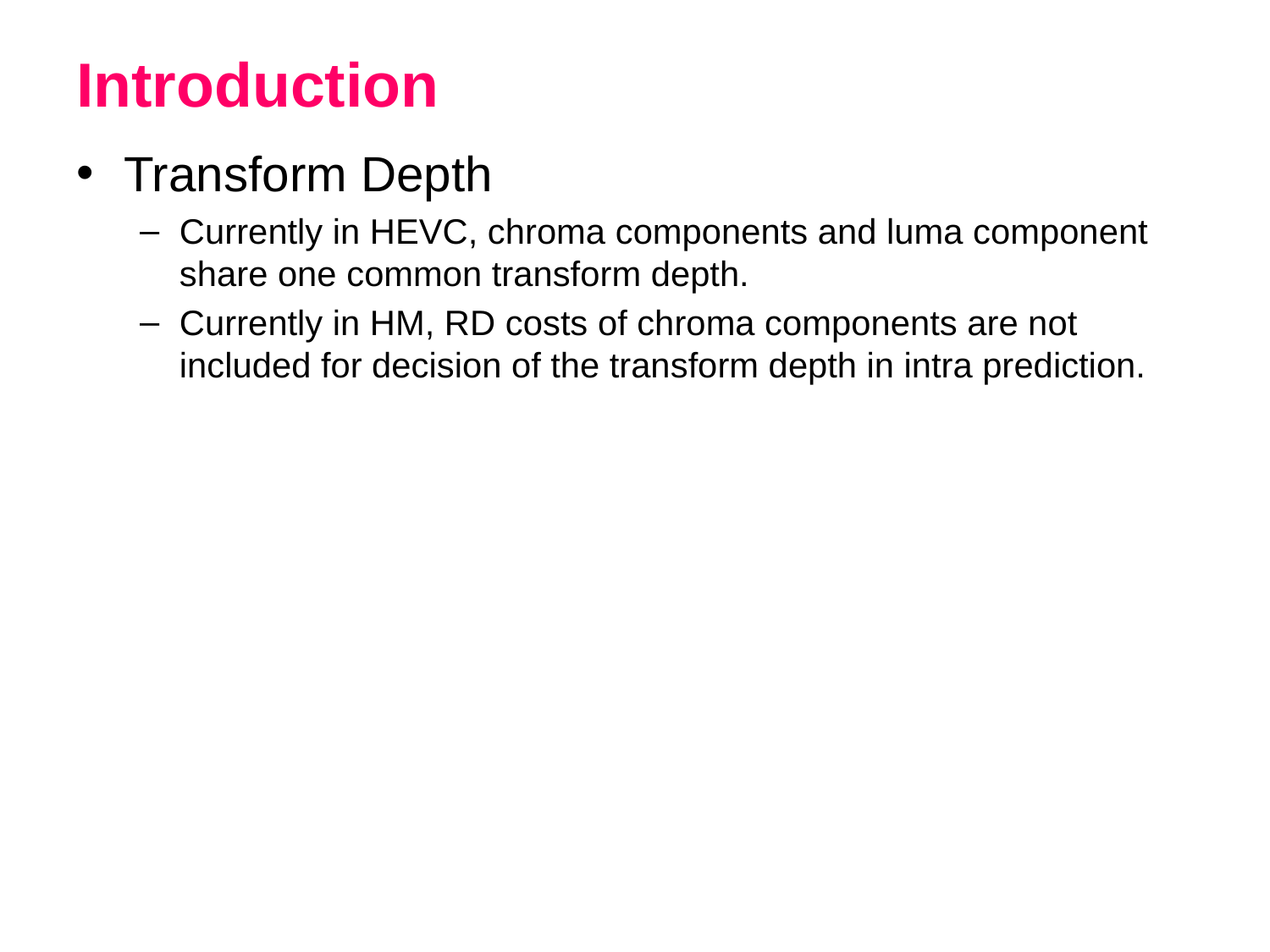

# Introduction

Transform Depth
Currently in HEVC, chroma components and luma component share one common transform depth.
Currently in HM, RD costs of chroma components are not included for decision of the transform depth in intra prediction.